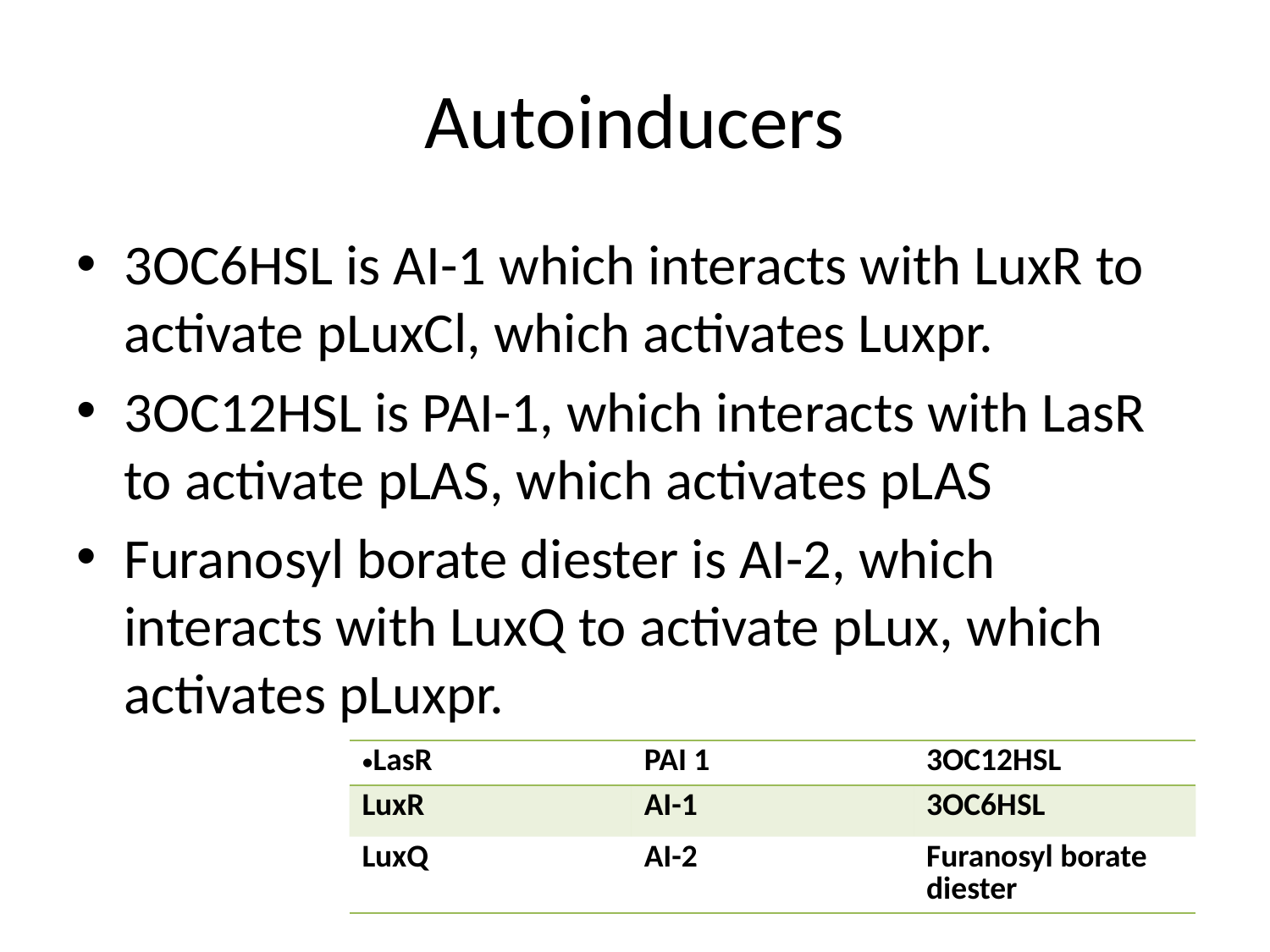

# Autoinducers
3OC6HSL is AI-1 which interacts with LuxR to activate pLuxCl, which activates Luxpr.
3OC12HSL is PAI-1, which interacts with LasR to activate pLAS, which activates pLAS
Furanosyl borate diester is AI-2, which interacts with LuxQ to activate pLux, which activates pLuxpr.
| LasR | PAI 1 | 3OC12HSL |
| --- | --- | --- |
| LuxR | AI-1 | 3OC6HSL |
| LuxQ | AI-2 | Furanosyl borate diester |